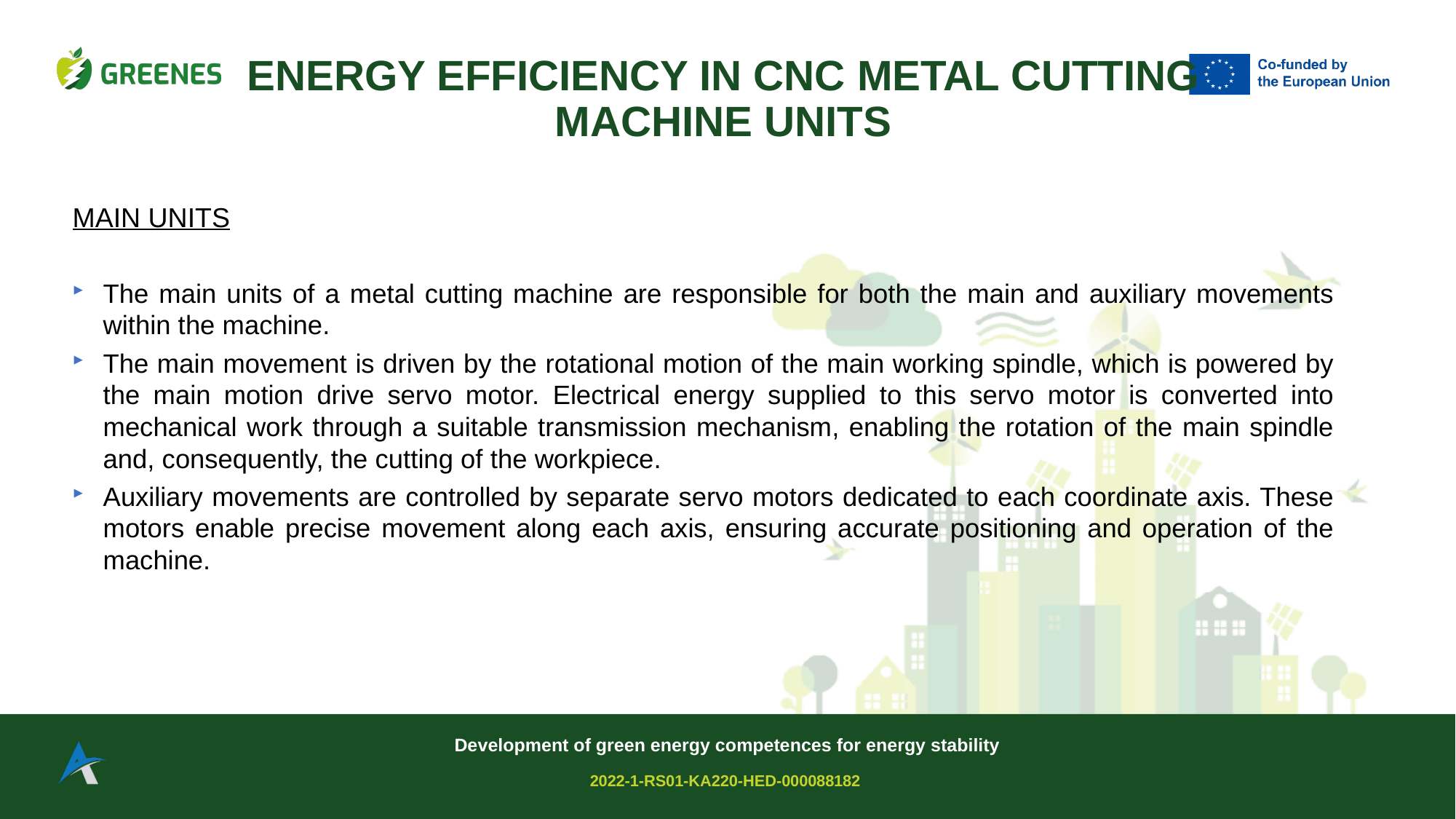

# ENERGY EFFICIENCY IN CNC METAL CUTTING MACHINE UNITS
MAIN UNITS

The main units of a metal cutting machine are responsible for both the main and auxiliary movements within the machine.
The main movement is driven by the rotational motion of the main working spindle, which is powered by the main motion drive servo motor. Electrical energy supplied to this servo motor is converted into mechanical work through a suitable transmission mechanism, enabling the rotation of the main spindle and, consequently, the cutting of the workpiece.
Auxiliary movements are controlled by separate servo motors dedicated to each coordinate axis. These motors enable precise movement along each axis, ensuring accurate positioning and operation of the machine.